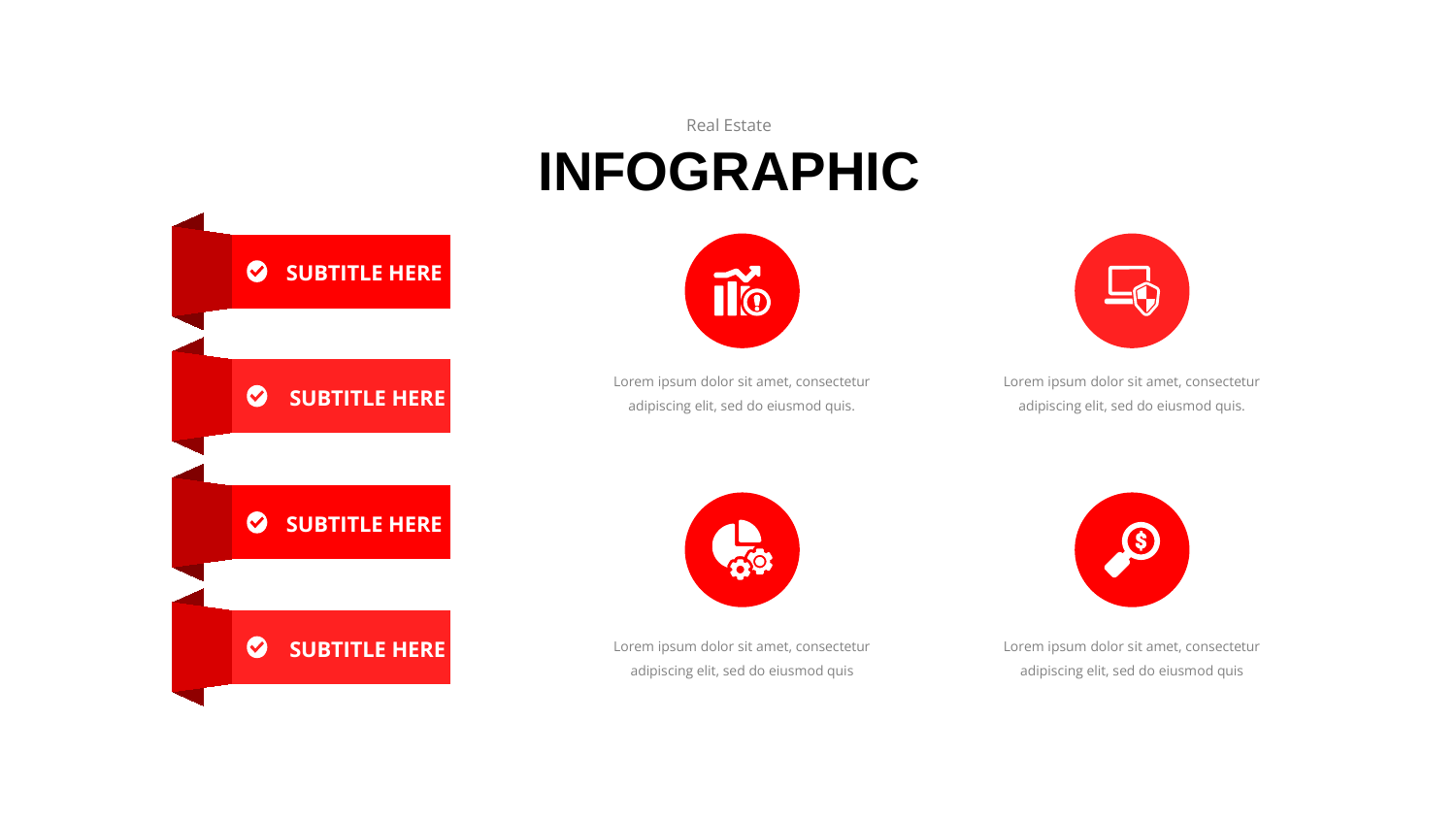

Real Estate
INFOGRAPHIC

SUBTITLE HERE

Lorem ipsum dolor sit amet, consectetur adipiscing elit, sed do eiusmod quis.
Lorem ipsum dolor sit amet, consectetur adipiscing elit, sed do eiusmod quis.
SUBTITLE HERE

SUBTITLE HERE

Lorem ipsum dolor sit amet, consectetur adipiscing elit, sed do eiusmod quis
Lorem ipsum dolor sit amet, consectetur adipiscing elit, sed do eiusmod quis
SUBTITLE HERE